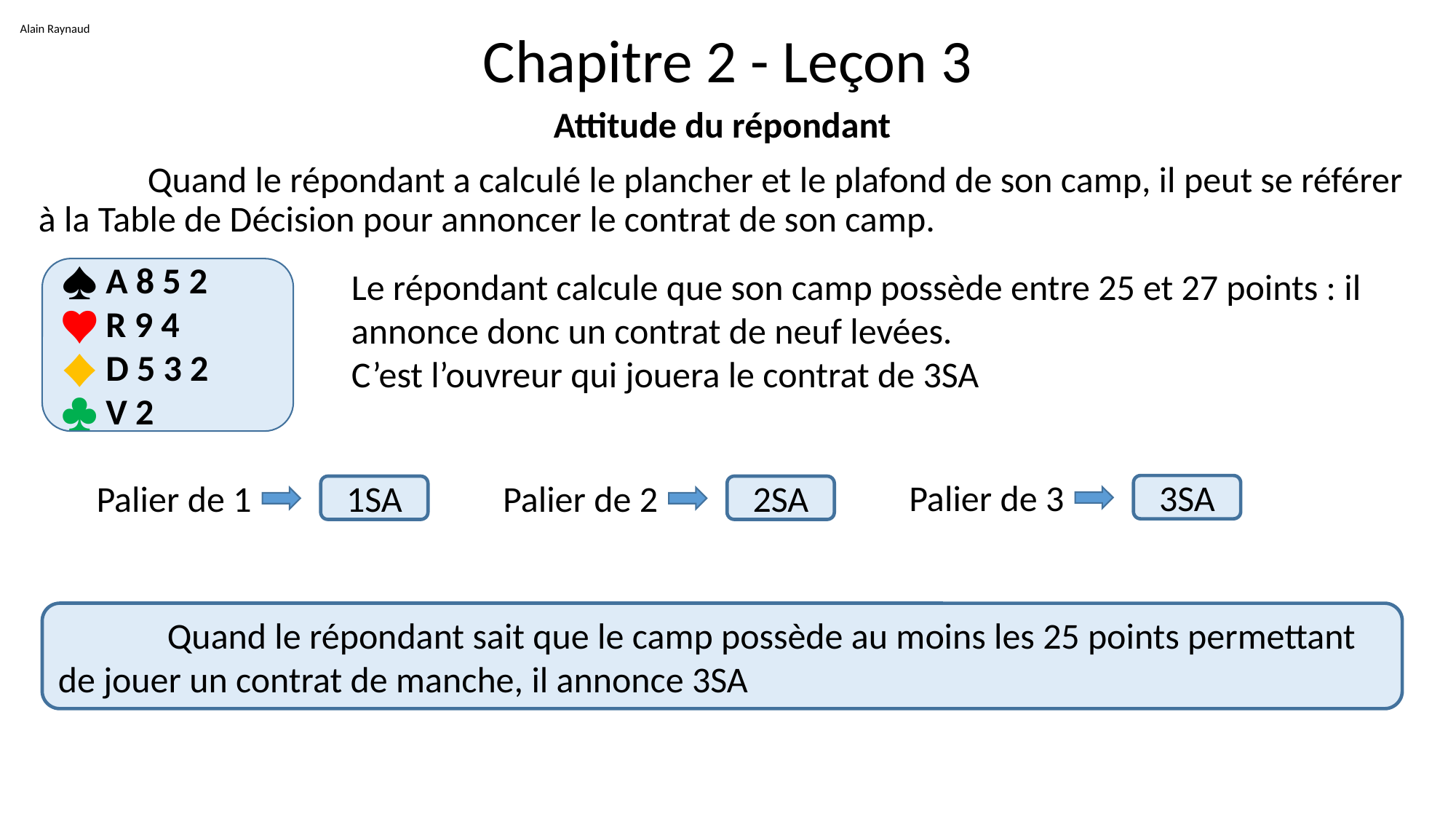

Alain Raynaud
# Chapitre 2 - Leçon 3
Attitude du répondant
	Quand le répondant a calculé le plancher et le plafond de son camp, il peut se référer à la Table de Décision pour annoncer le contrat de son camp.
♠ A 8 5 2
♥ R 9 4
♦ D 5 3 2
♣ V 2
Le répondant calcule que son camp possède entre 25 et 27 points : il annonce donc un contrat de neuf levées.
C’est l’ouvreur qui jouera le contrat de 3SA
Palier de 3
3SA

Palier de 1
1SA

Palier de 2
2SA

	Quand le répondant sait que le camp possède au moins les 25 points permettant de jouer un contrat de manche, il annonce 3SA